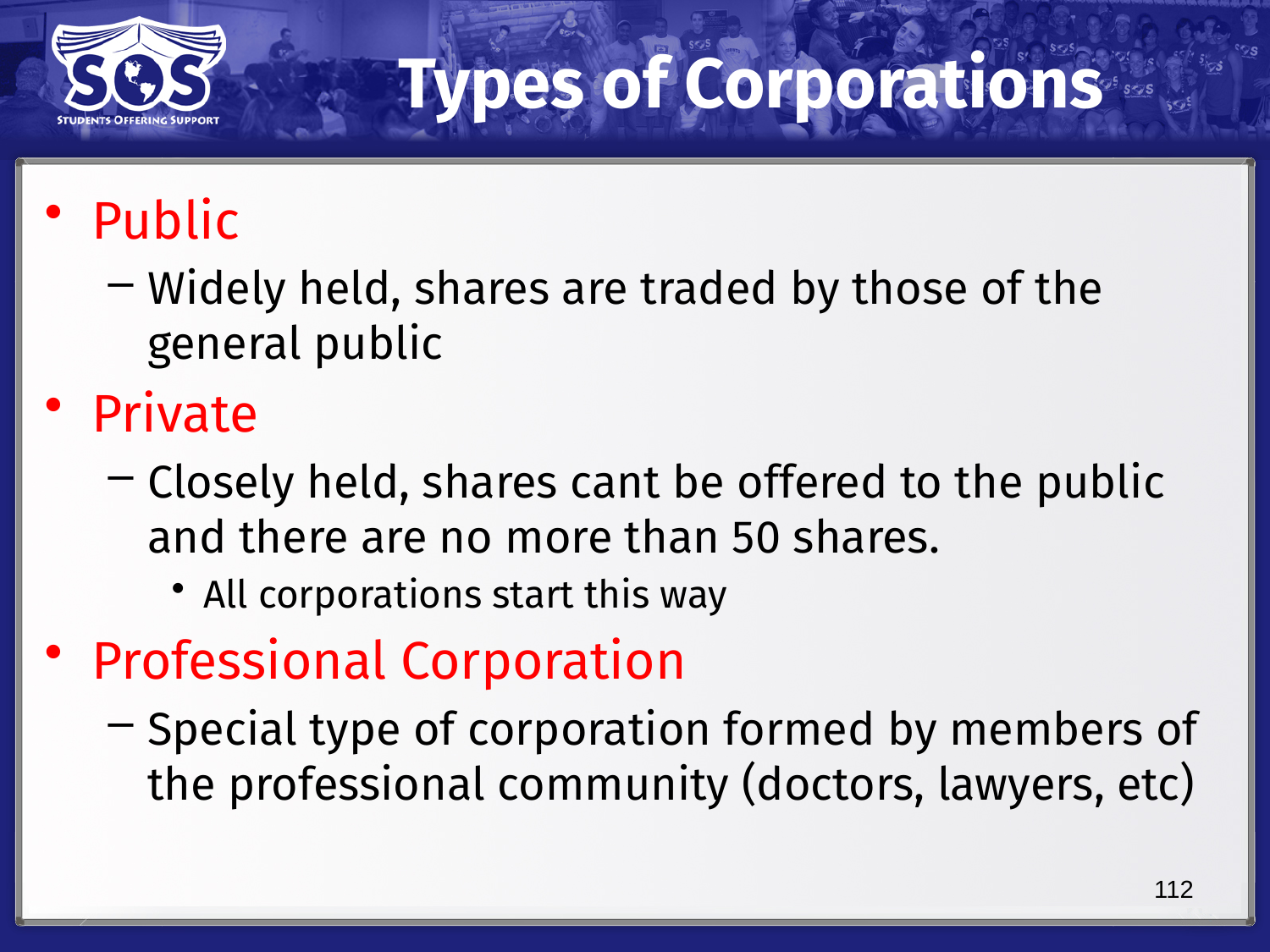

# Types of Corporations
Public
Widely held, shares are traded by those of the general public
Private
Closely held, shares cant be offered to the public and there are no more than 50 shares.
All corporations start this way
Professional Corporation
Special type of corporation formed by members of the professional community (doctors, lawyers, etc)

112